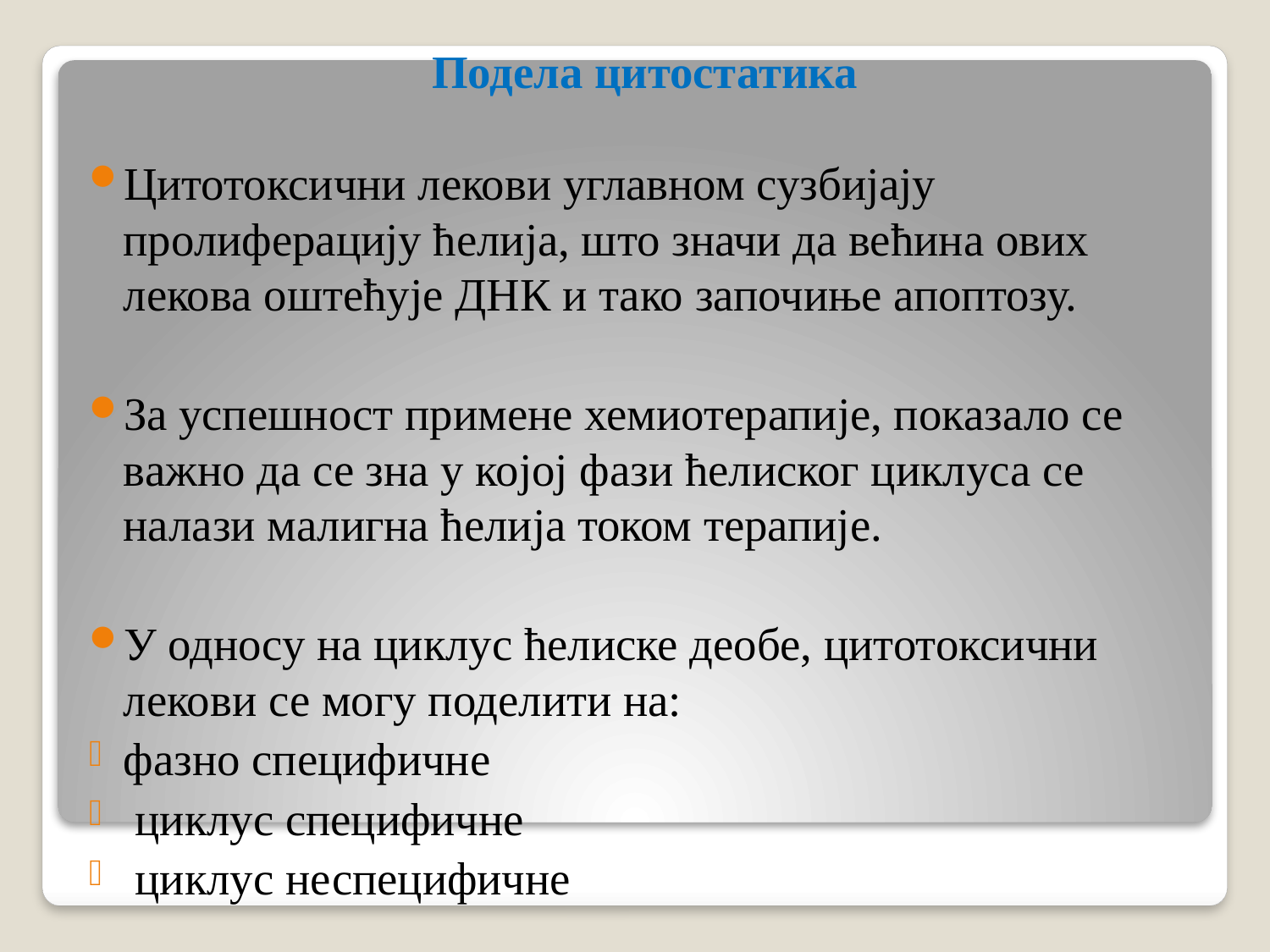

Подела цитостатика

Цитотоксични лекови углавном сузбијају пролиферацију ћелија, што значи да већина ових лекова оштећује ДНК и тако започиње апоптозу.

За успешност примене хемиотерапије, показало се важно да се зна у којој фази ћелиског циклуса се налази малигна ћелија током терапије.

У односу на циклус ћелиске деобе, цитотоксични лекови се могу поделити на:
фазно специфичне
 циклус специфичне
 циклус неспецифичне